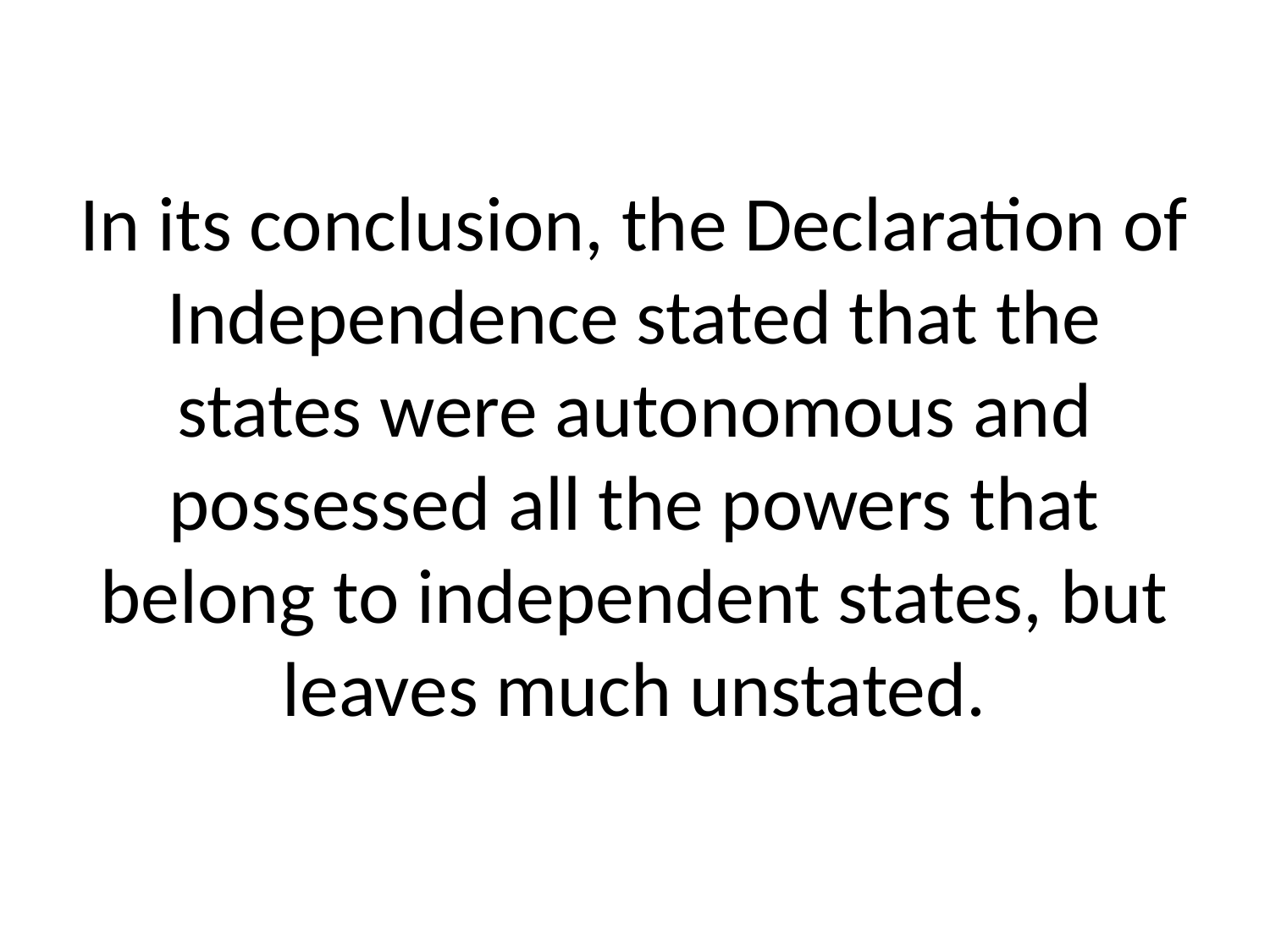

# In its conclusion, the Declaration of Independence stated that the states were autonomous and possessed all the powers that belong to independent states, but leaves much unstated.